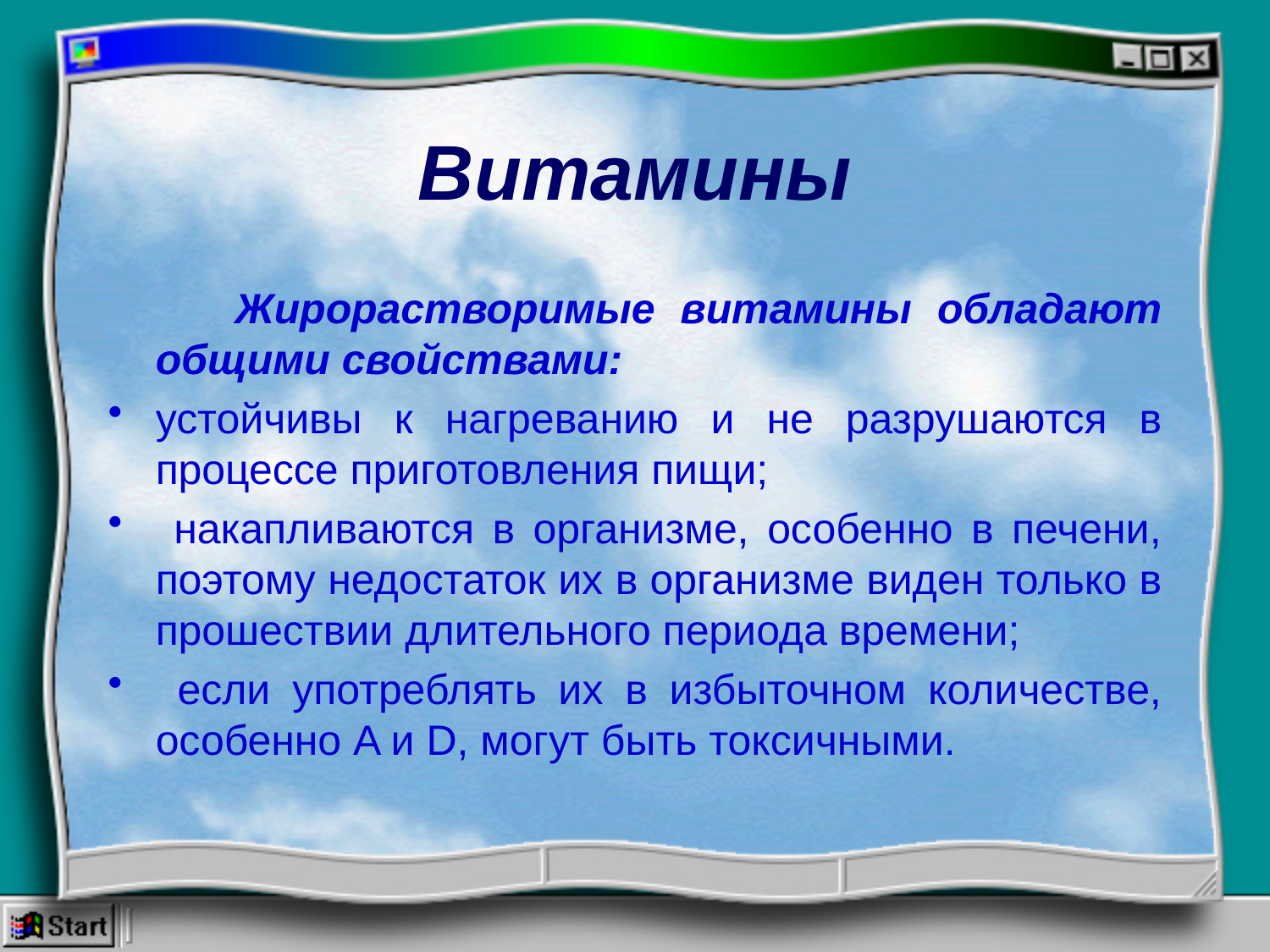

# Витамины
     Жирорастворимые витамины обладают общими свойствами:
устойчивы к нагреванию и не разрушаются в процессе приготовления пищи;
 накапливаются в организме, особенно в печени, поэтому недостаток их в организме виден только в прошествии длительного периода времени;
 если употреблять их в избыточном количестве, особенно A и D, могут быть токсичными.